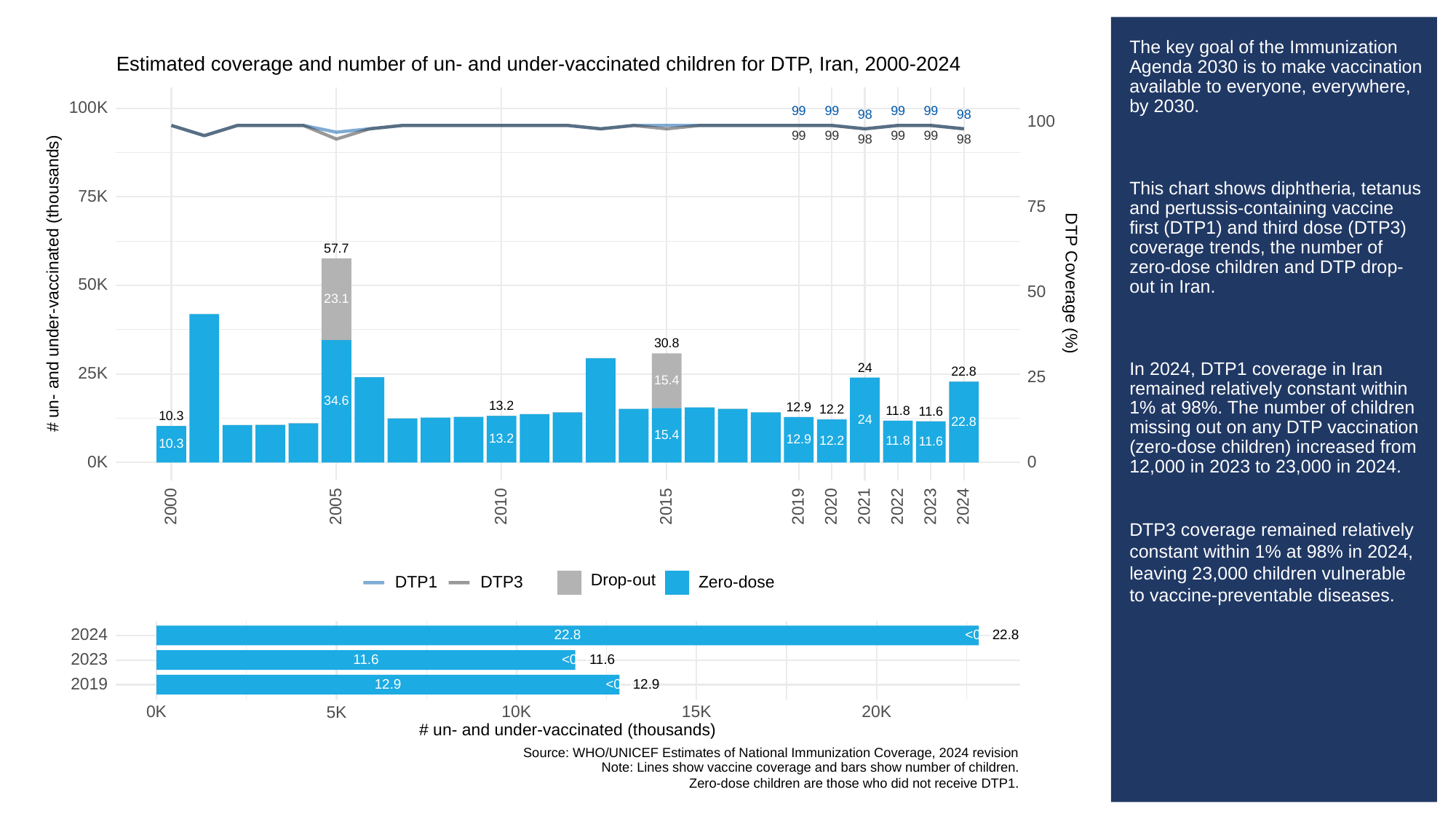

# The key goal of the Immunization Agenda 2030 is to make vaccination available to everyone, everywhere, by 2030.

This chart shows diphtheria, tetanus and pertussis-containing vaccine first (DTP1) and third dose (DTP3) coverage trends, the number of zero-dose children and DTP drop-out in Iran.

In 2024, DTP1 coverage in Iran remained relatively constant within 1% at 98%. The number of children missing out on any DTP vaccination (zero-dose children) increased from 12,000 in 2023 to 23,000 in 2024.

DTP3 coverage remained relatively constant within 1% at 98% in 2024, leaving 23,000 children vulnerable to vaccine-preventable diseases.

Estimated coverage and number of un- and under-vaccinated children for DTP, Iran, 2000-2024

100K
99
99
99
99

98
98
100

99
99
99
99
98
98

75K

75

57.7

# un- and under-vaccinated (thousands)
DTP Coverage (%)
50K

50
23.1

30.8

24
22.8
25K
25

15.4

34.6
13.2
12.9
12.2
11.8
11.6

10.3

24

22.8

15.4
13.2
12.9
12.2
11.8
11.6
10.3
0K
0

2023
2000
2005
2010
2015
2019
2020
2021
2022
2024

Drop-out
DTP3
Zero-dose
DTP1

2024
22.8
<0.5
22.8

2023
11.6
<0.5
11.6

2019
12.9
<0.5
12.9

0K
10K
15K
20K
5K
# un- and under-vaccinated (thousands)
Source: WHO/UNICEF Estimates of National Immunization Coverage, 2024 revision
Note: Lines show vaccine coverage and bars show number of children.
Zero-dose children are those who did not receive DTP1.